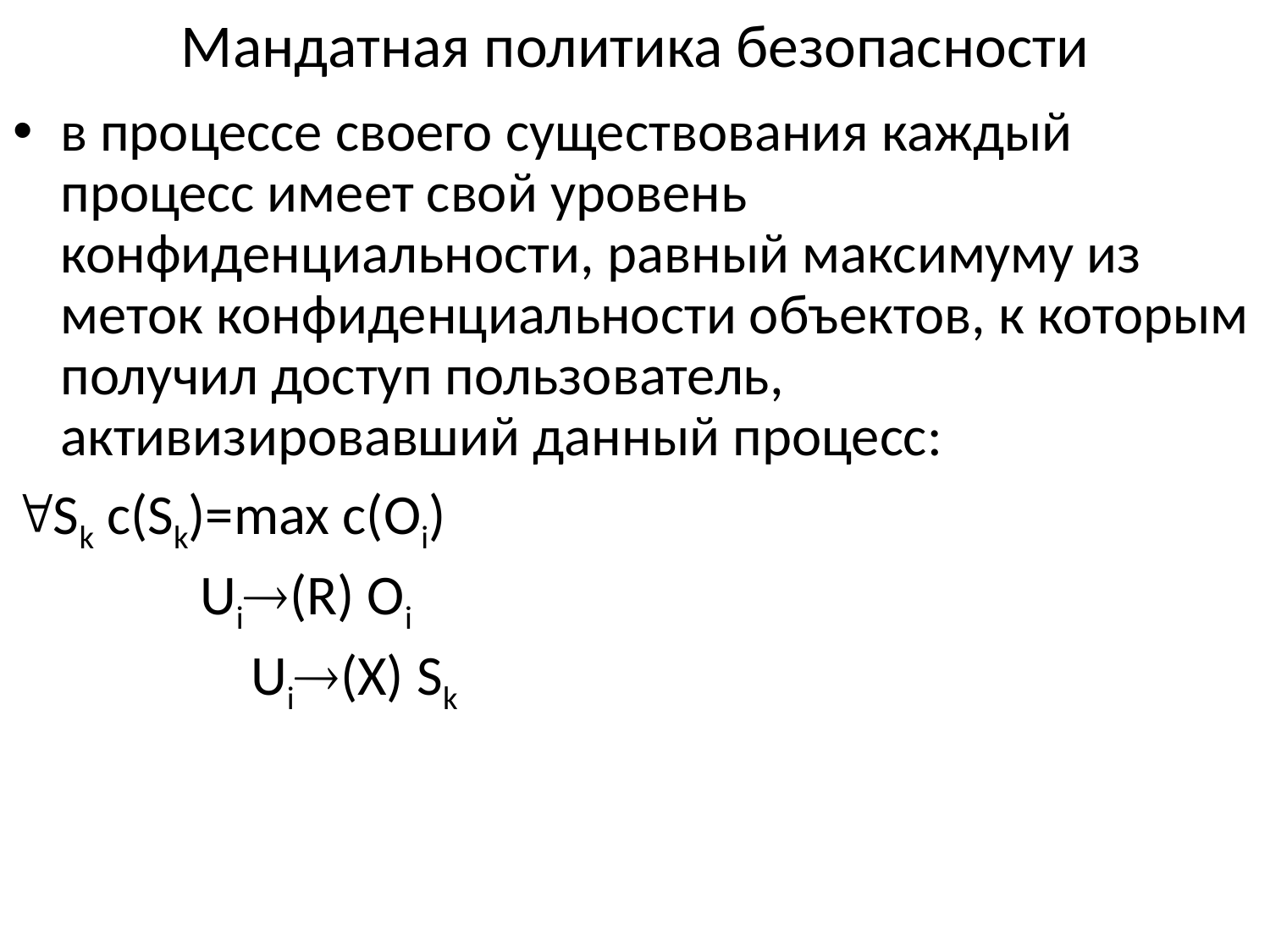

# Мандатная политика безопасности
в процессе своего существования каждый процесс имеет свой уровень конфиденциальности, равный максимуму из меток конфиденциальности объектов, к которым получил доступ пользователь, активизировавший данный процесс:
∀Sk c(Sk)=max c(Oi)
	           Ui→(R) Oi
		     Ui→(X) Sk